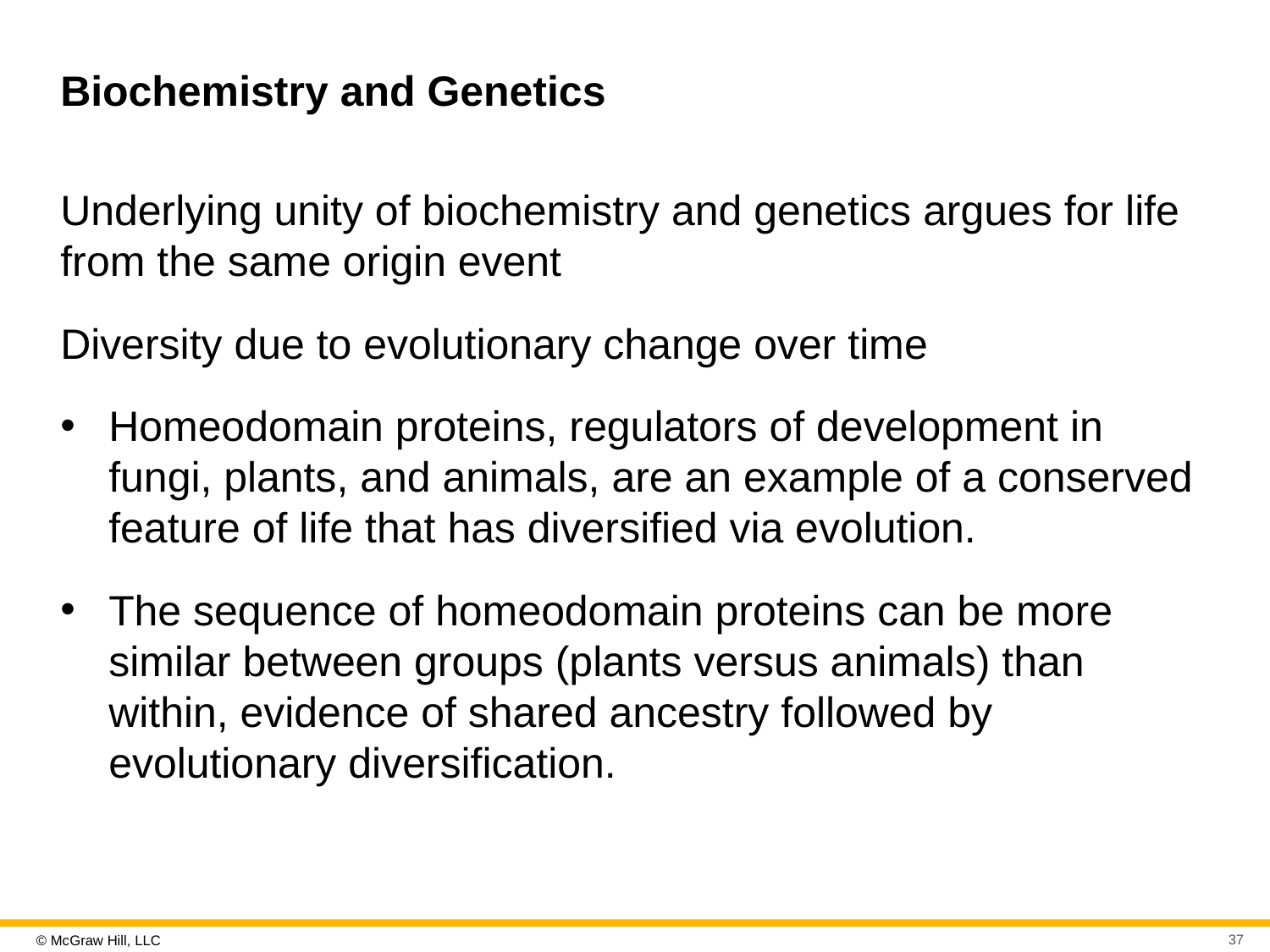

# Biochemistry and Genetics
Underlying unity of biochemistry and genetics argues for life from the same origin event
Diversity due to evolutionary change over time
Homeodomain proteins, regulators of development in fungi, plants, and animals, are an example of a conserved feature of life that has diversified via evolution.
The sequence of homeodomain proteins can be more similar between groups (plants versus animals) than within, evidence of shared ancestry followed by evolutionary diversification.
37